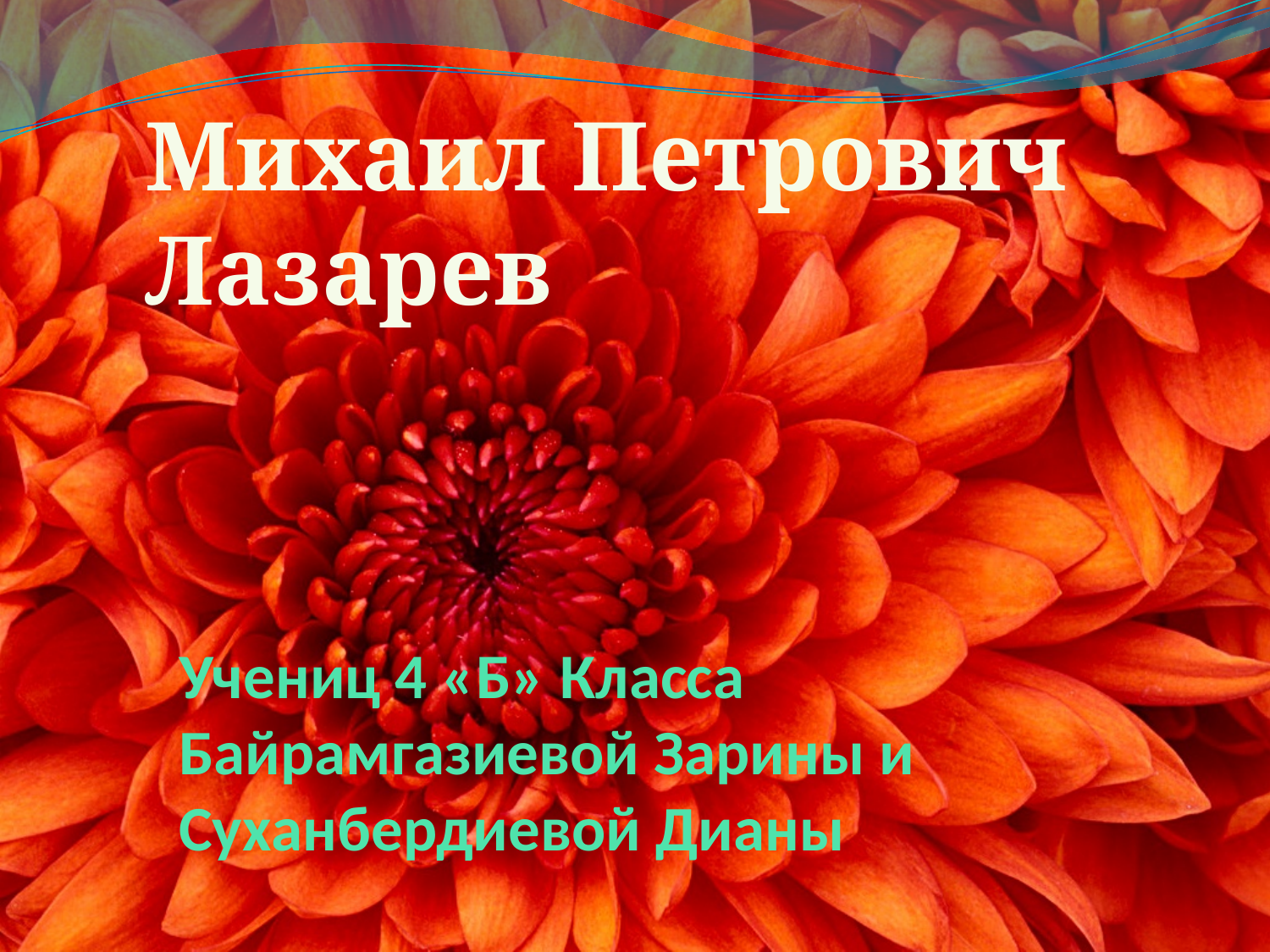

Михаил Петрович Лазарев
# Учениц 4 «Б» Класса Байрамгазиевой Зарины и Суханбердиевой Дианы